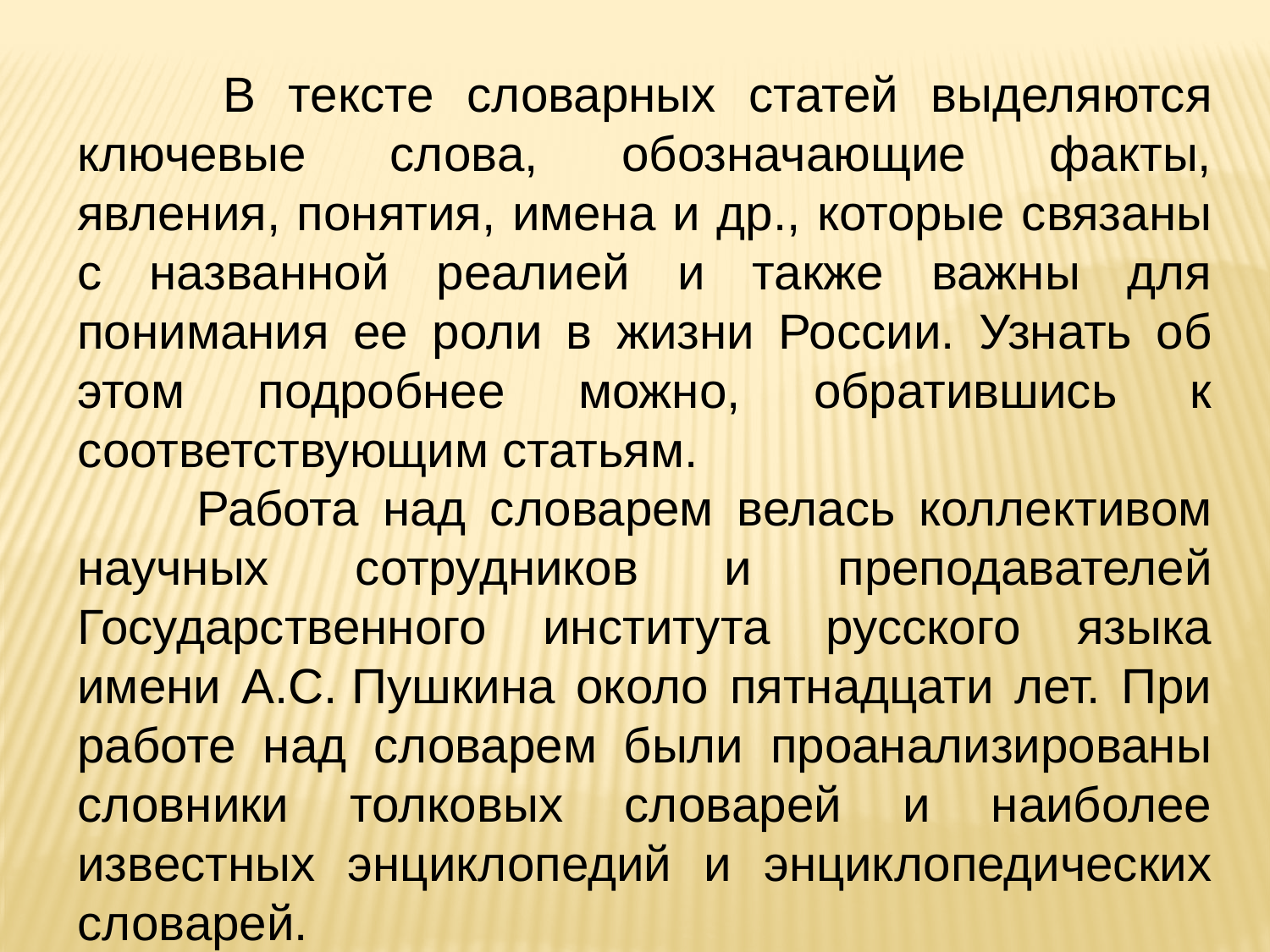

В тексте словарных статей выделяются ключевые слова, обозначающие факты, явления, понятия, имена и др., которые связаны с названной реалией и также важны для понимания ее роли в жизни России. Узнать об этом подробнее можно, обратившись к соответствующим статьям.
     Работа над словарем велась коллективом научных сотрудников и преподавателей Государственного института русского языка имени А.С. Пушкина около пятнадцати лет. При работе над словарем были проанализированы словники толковых словарей и наиболее известных энциклопедий и энциклопедических словарей.